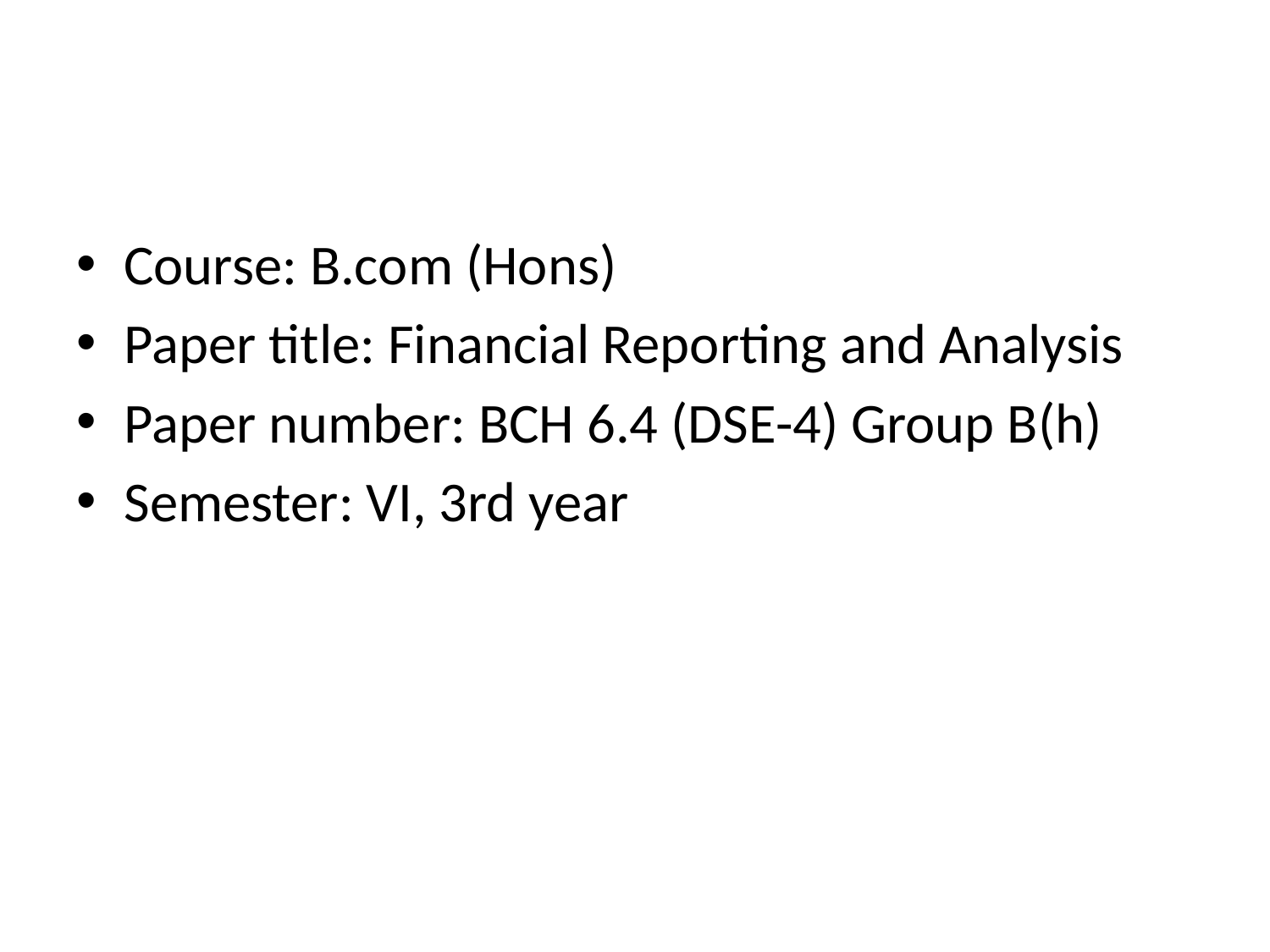

#
Course: B.com (Hons)
Paper title: Financial Reporting and Analysis
Paper number: BCH 6.4 (DSE-4) Group B(h)
Semester: VI, 3rd year